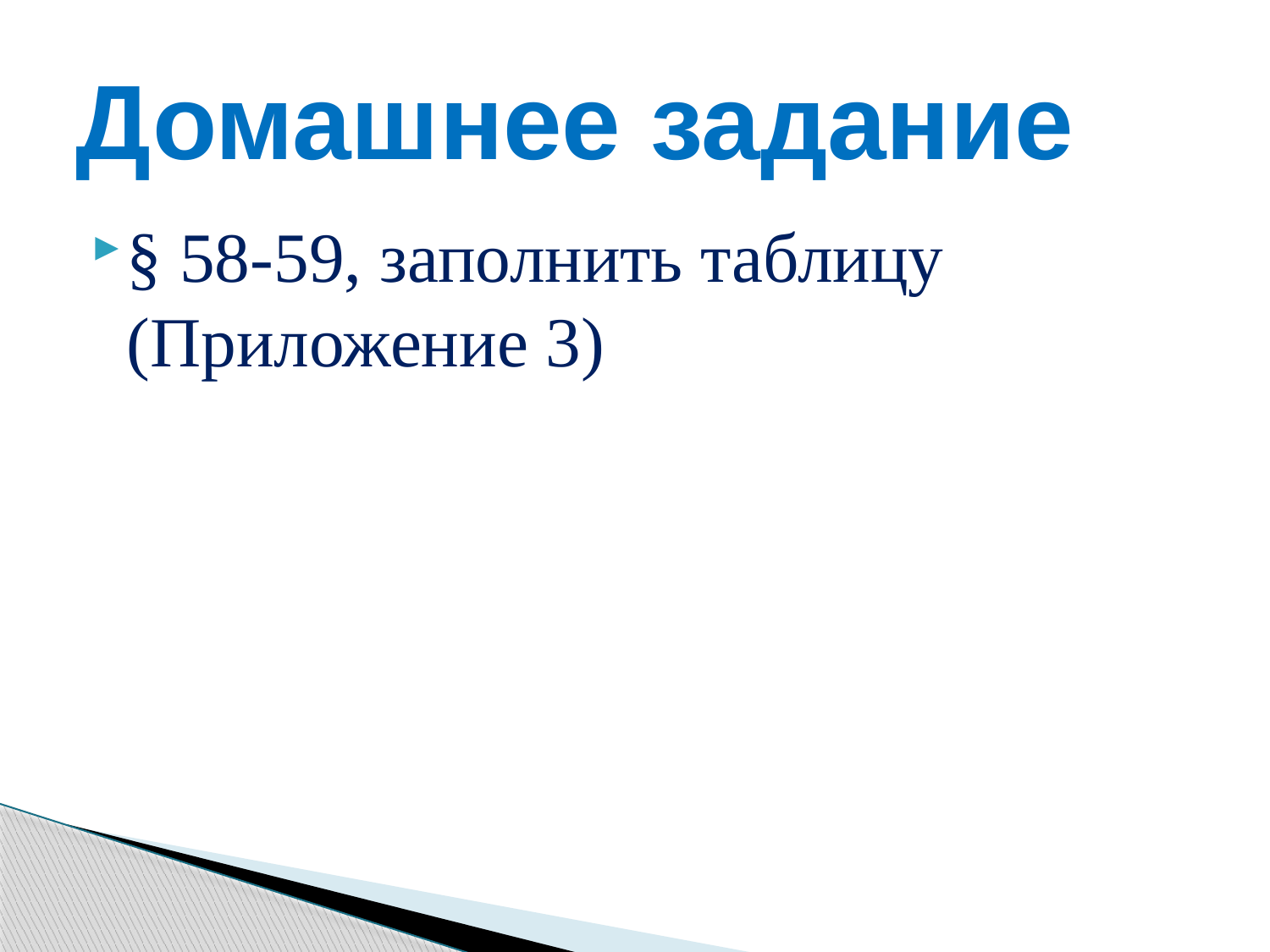

# Домашнее задание
§ 58-59, заполнить таблицу (Приложение 3)